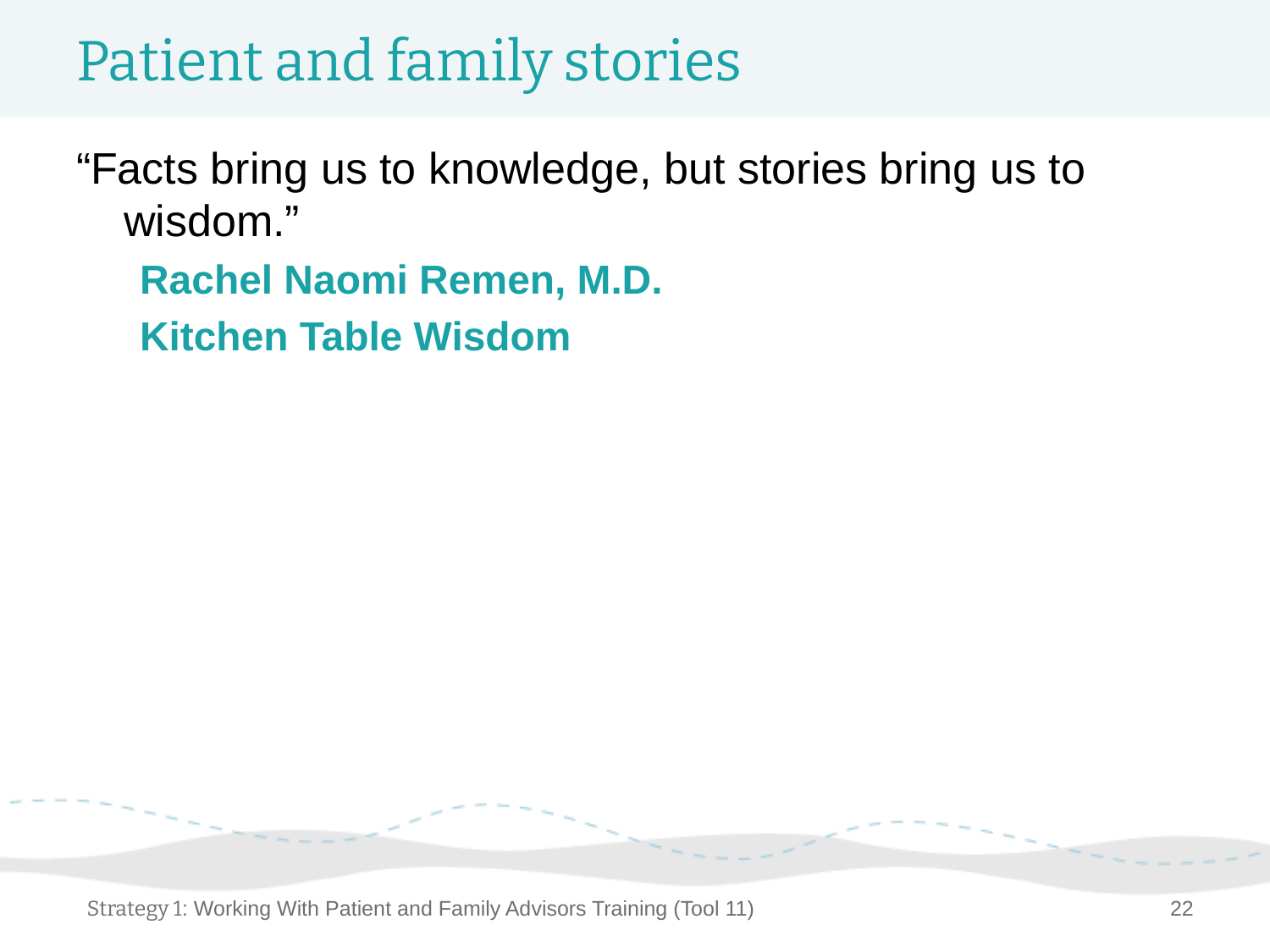

# Patient and family stories
“Facts bring us to knowledge, but stories bring us to wisdom.”
Rachel Naomi Remen, M.D.
Kitchen Table Wisdom
Strategy 1: Working With Patient and Family Advisors Training (Tool 11)
22